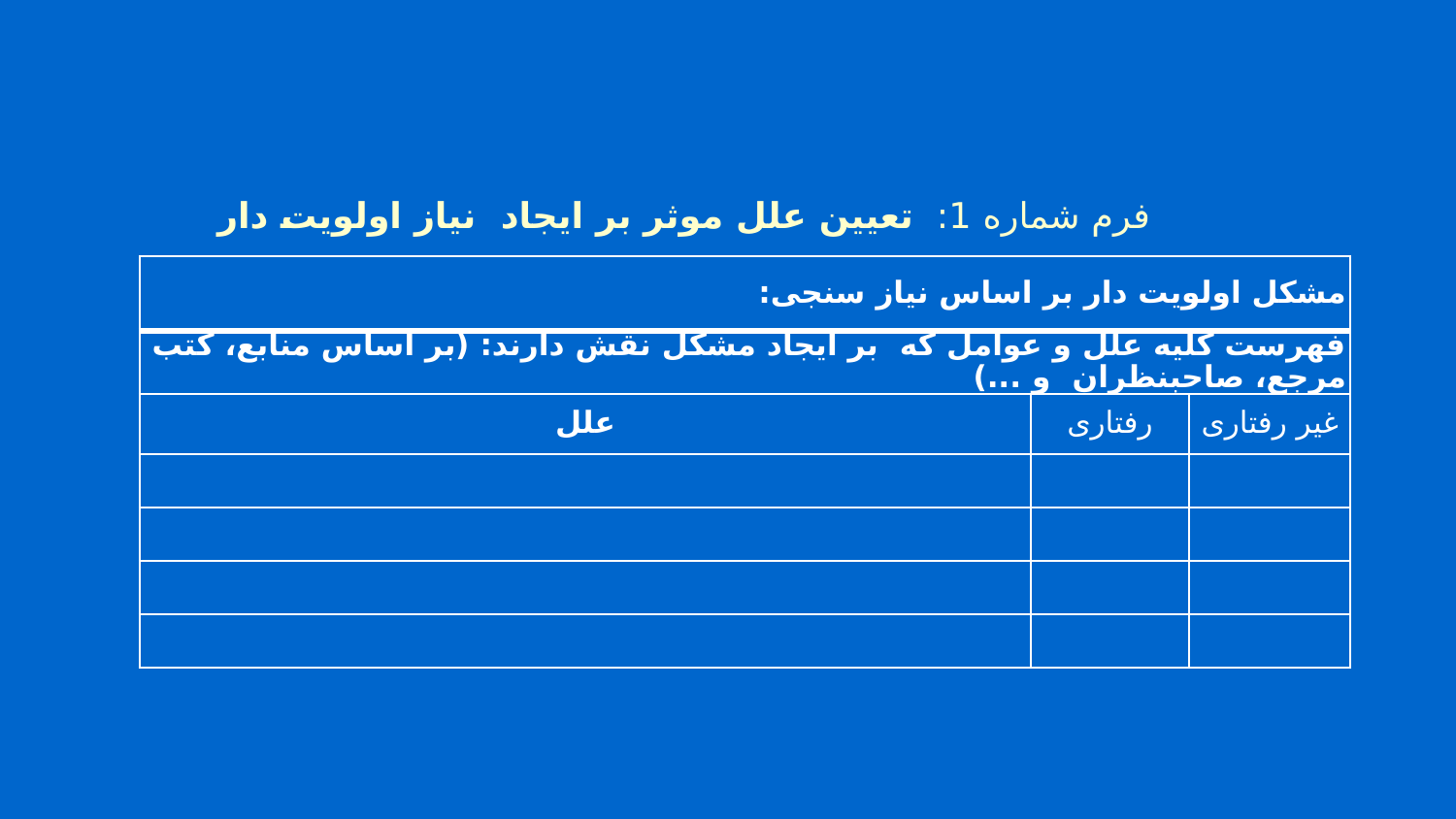

# فرم شماره 1:  تعیین علل موثر بر ایجاد  نیاز اولویت دار
| مشكل اولویت دار بر اساس نیاز سنجی: |  |  |
| --- | --- | --- |
| فهرست کلیه علل و عوامل که بر ایجاد مشکل نقش دارند: (بر اساس منابع، کتب مرجع، صاحبنظران و ...) |  |  |
| علل | رفتاری | غیر رفتاری |
|  |  |  |
|  |  |  |
|  |  |  |
|  |  |  |